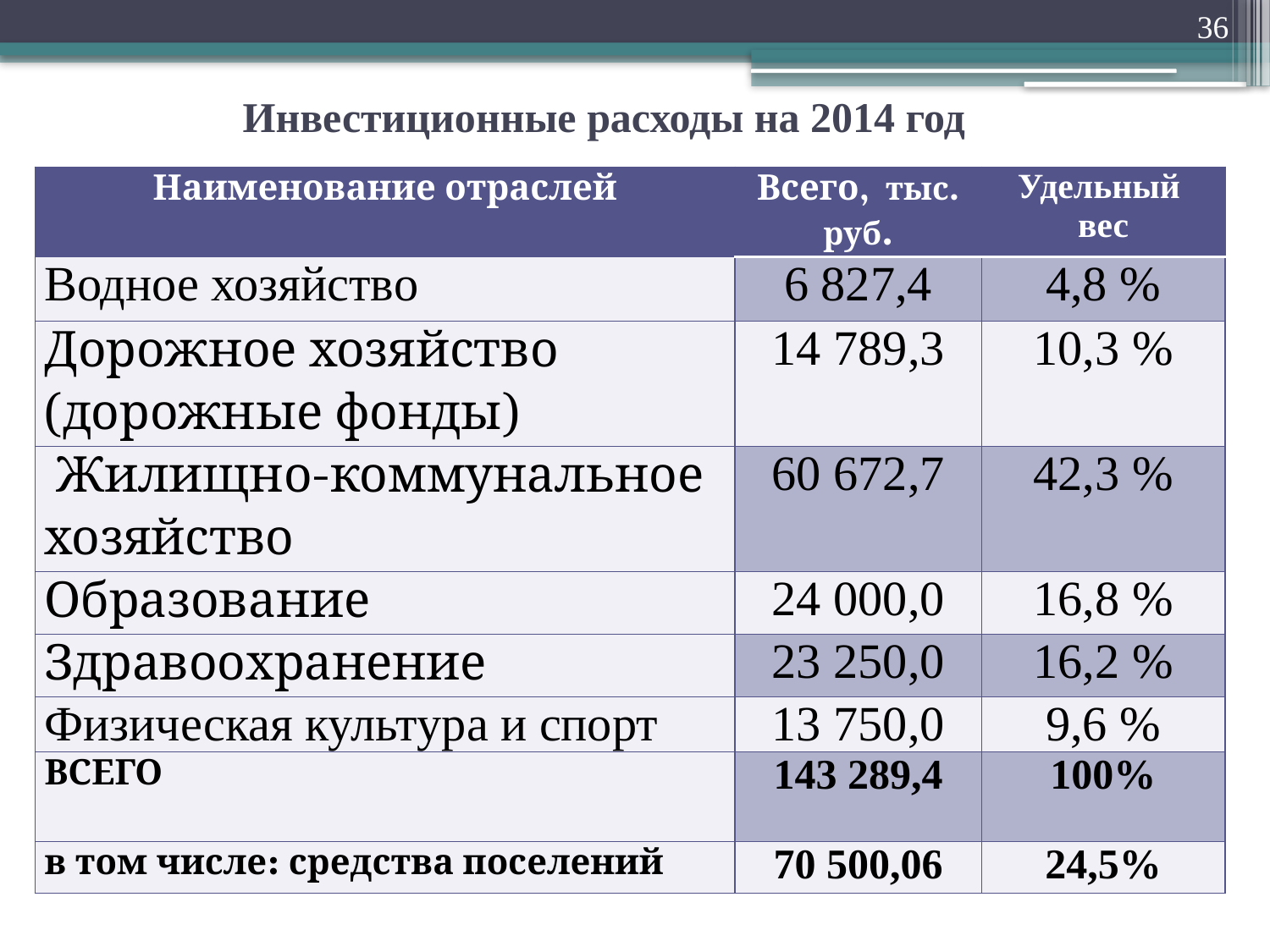

36
# Инвестиционные расходы на 2014 год
| Наименование отраслей | Всего, тыс. руб. | Удельный вес |
| --- | --- | --- |
| Водное хозяйство | 6 827,4 | 4,8 % |
| Дорожное хозяйство (дорожные фонды) | 14 789,3 | 10,3 % |
| Жилищно-коммунальное хозяйство | 60 672,7 | 42,3 % |
| Образование | 24 000,0 | 16,8 % |
| Здравоохранение | 23 250,0 | 16,2 % |
| Физическая культура и спорт | 13 750,0 | 9,6 % |
| ВСЕГО | 143 289,4 | 100% |
| в том числе: средства поселений | 70 500,06 | 24,5% |